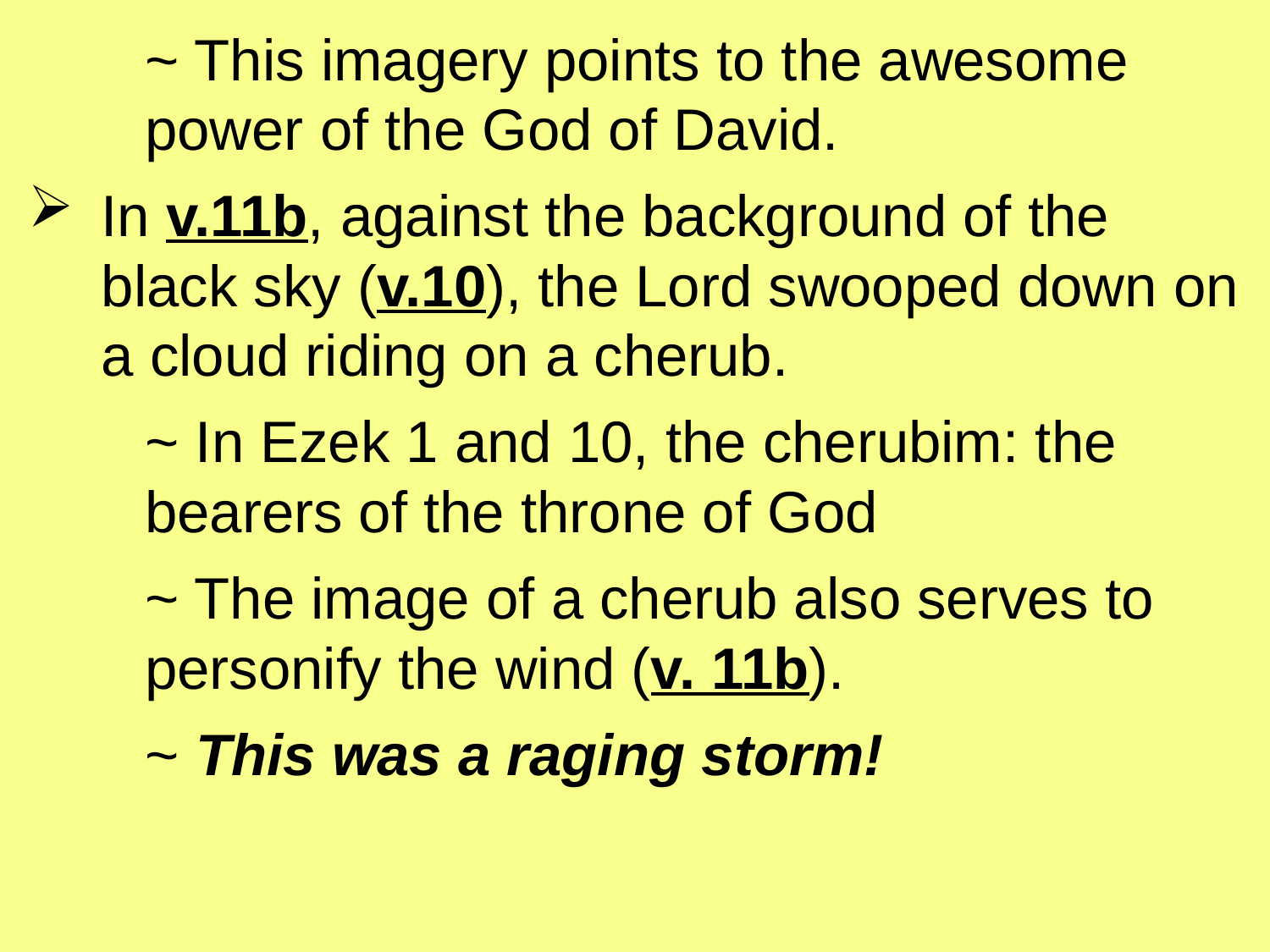

~ This imagery points to the awesome 					power of the God of David.
In v.11b, against the background of the black sky (v.10), the Lord swooped down on a cloud riding on a cherub.
		~ In Ezek 1 and 10, the cherubim: the 					bearers of the throne of God
		~ The image of a cherub also serves to 					personify the wind (v. 11b).
		~ This was a raging storm!